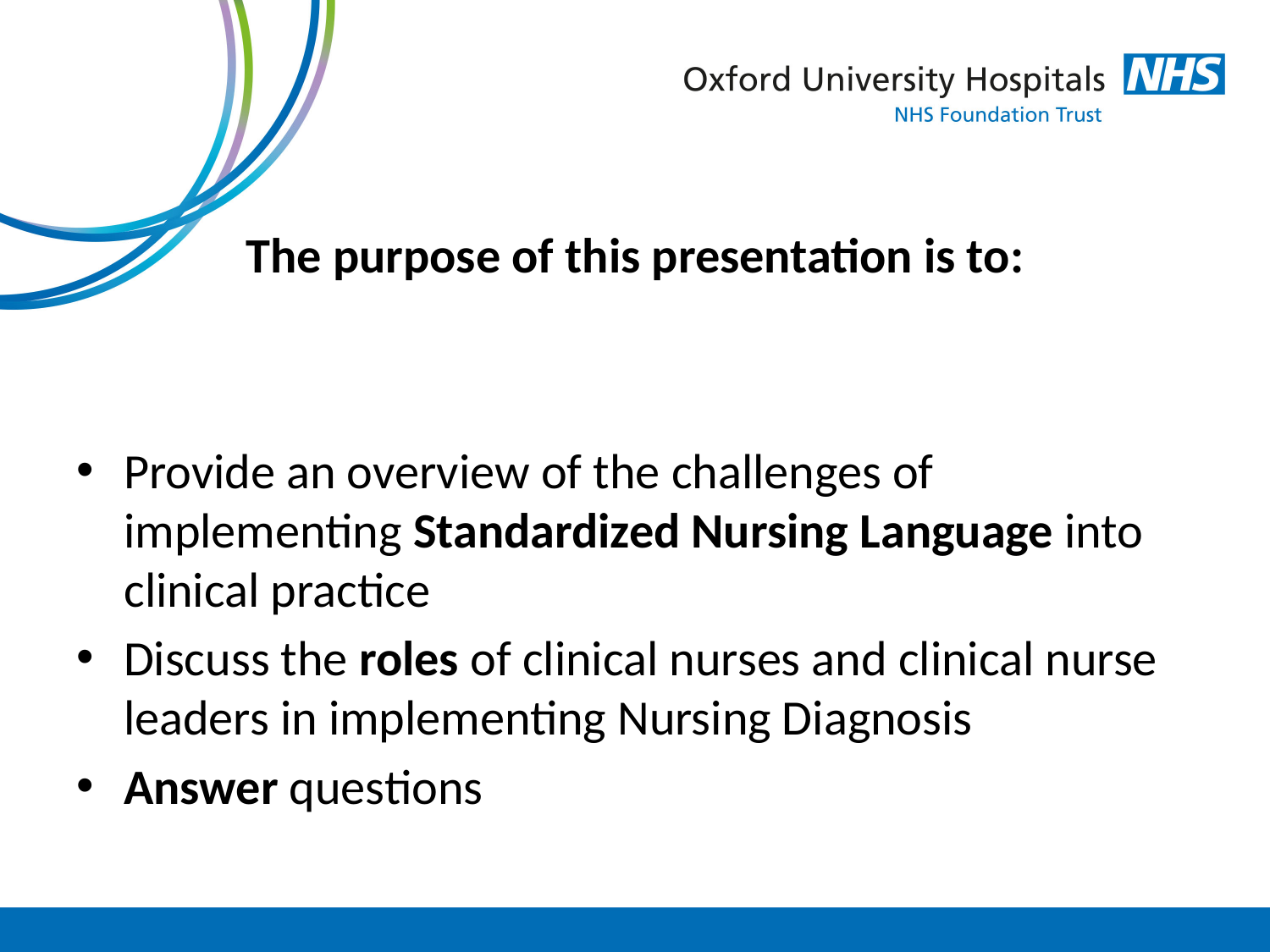

# The purpose of this presentation is to:

Provide an overview of the challenges of implementing Standardized Nursing Language into clinical practice
Discuss the roles of clinical nurses and clinical nurse leaders in implementing Nursing Diagnosis
Answer questions